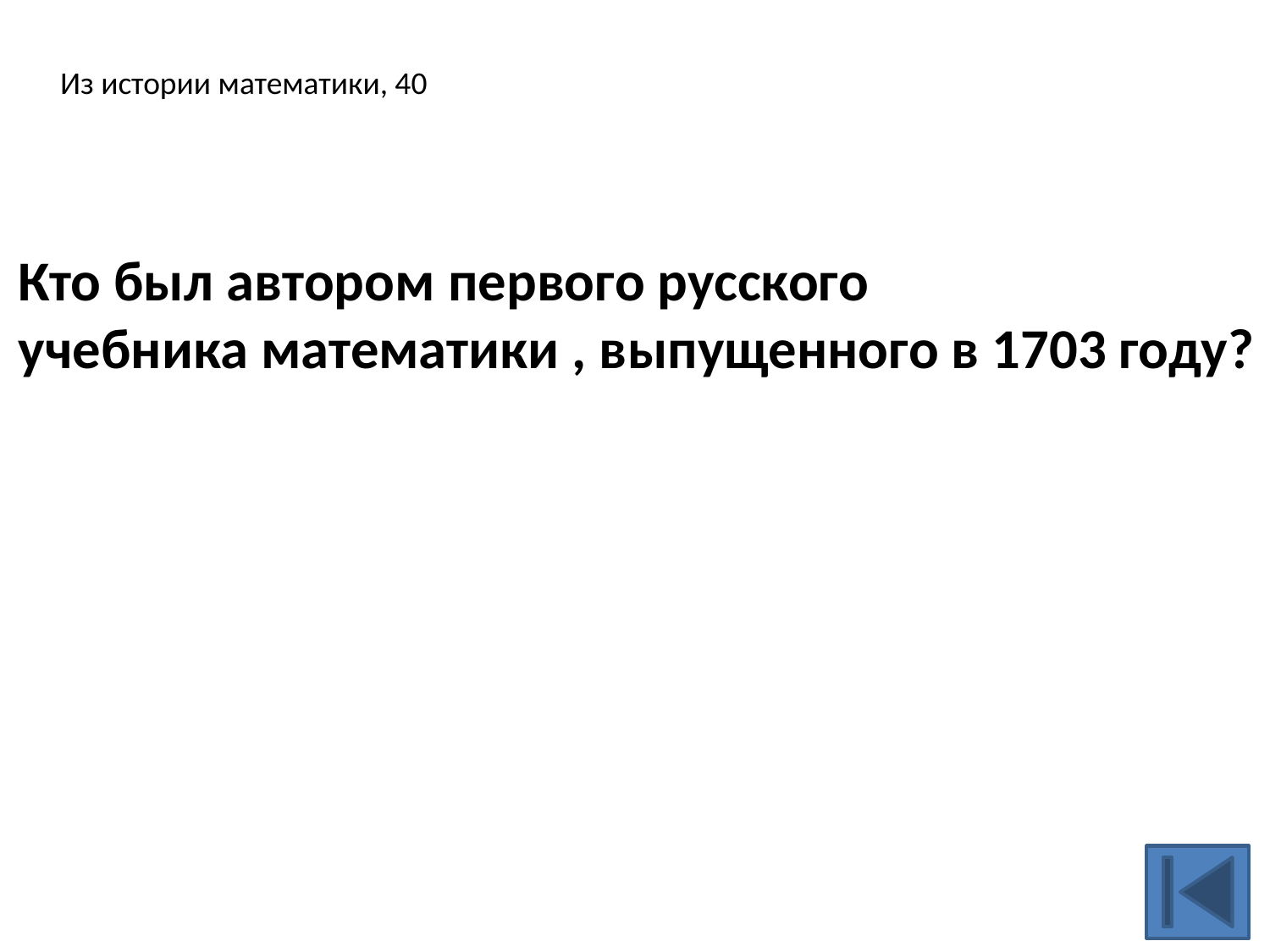

Из истории математики, 40
Кто был автором первого русского
учебника математики , выпущенного в 1703 году?